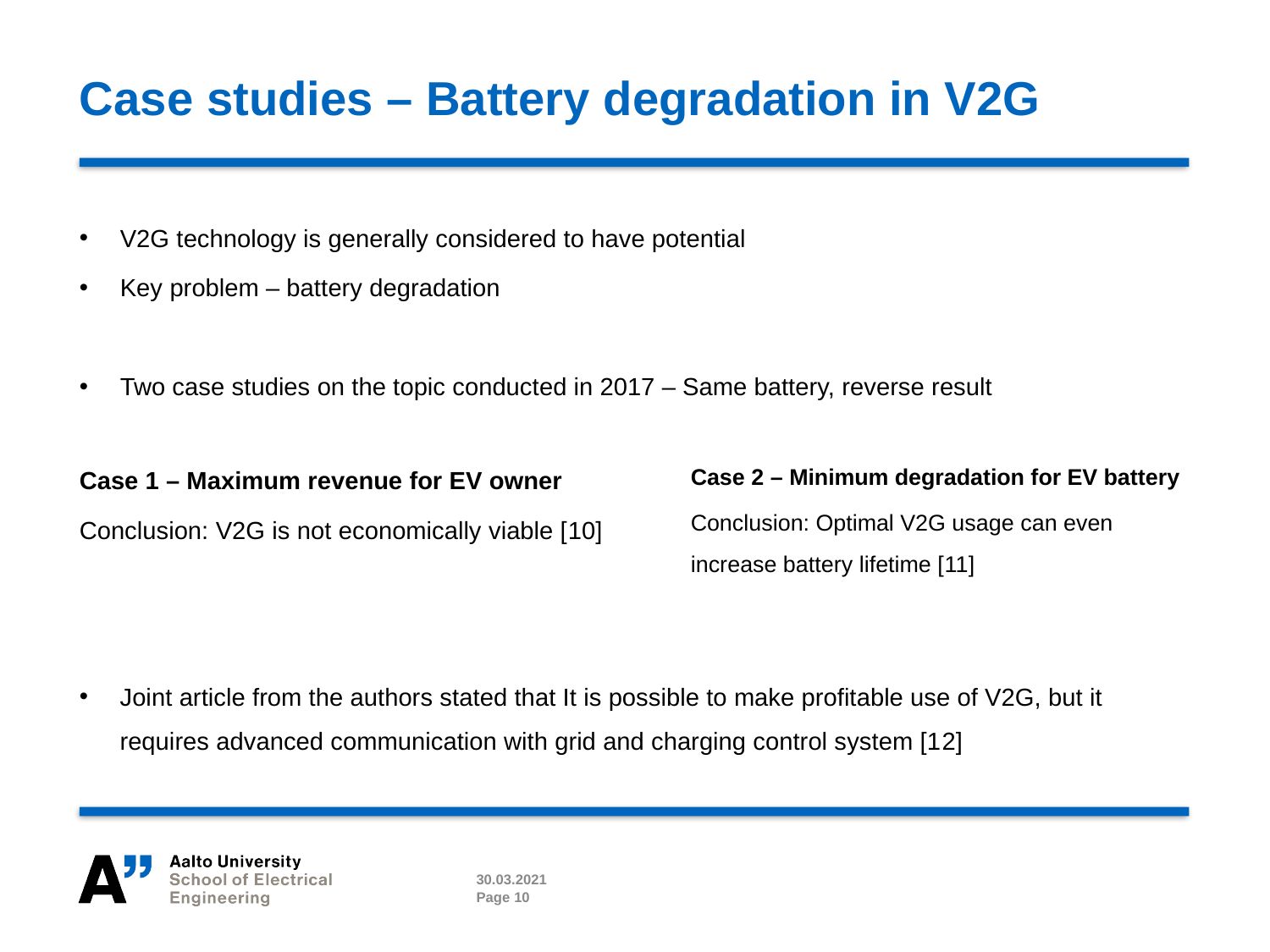

# Case studies – Battery degradation in V2G
V2G technology is generally considered to have potential
Key problem – battery degradation

Two case studies on the topic conducted in 2017 – Same battery, reverse result

Case 2 – Minimum degradation for EV battery
Conclusion: Optimal V2G usage can even increase battery lifetime [11]

Case 1 – Maximum revenue for EV owner
Conclusion: V2G is not economically viable [10]

Joint article from the authors stated that It is possible to make profitable use of V2G, but it requires advanced communication with grid and charging control system [12]

30.03.2021
Page 10